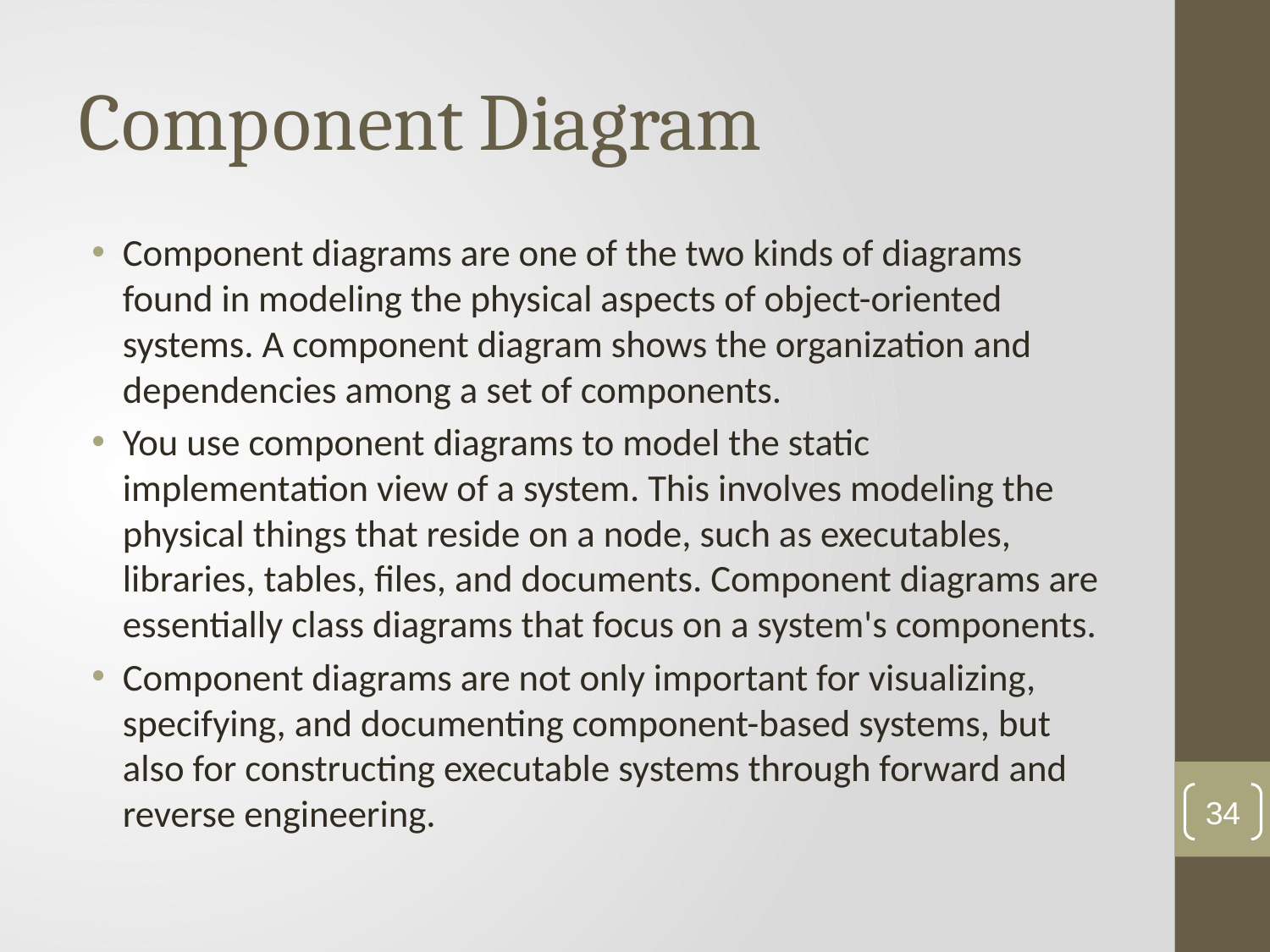

# Component Diagram
Component diagrams are one of the two kinds of diagrams found in modeling the physical aspects of object-oriented systems. A component diagram shows the organization and dependencies among a set of components.
You use component diagrams to model the static implementation view of a system. This involves modeling the physical things that reside on a node, such as executables, libraries, tables, files, and documents. Component diagrams are essentially class diagrams that focus on a system's components.
Component diagrams are not only important for visualizing, specifying, and documenting component-based systems, but also for constructing executable systems through forward and reverse engineering.
34